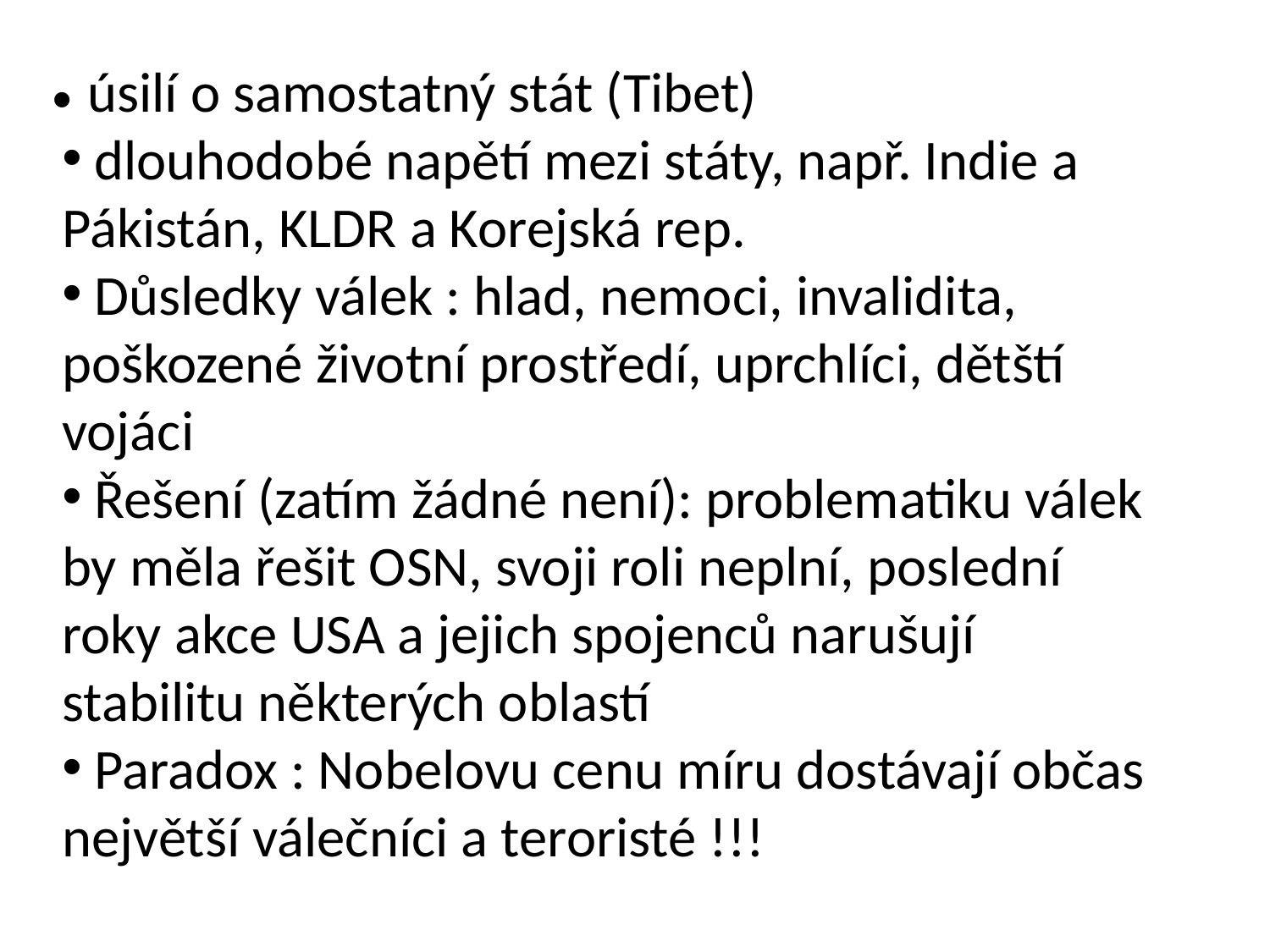

úsilí o samostatný stát (Tibet)
 dlouhodobé napětí mezi státy, např. Indie a Pákistán, KLDR a Korejská rep.
 Důsledky válek : hlad, nemoci, invalidita, poškozené životní prostředí, uprchlíci, dětští vojáci
 Řešení (zatím žádné není): problematiku válek by měla řešit OSN, svoji roli neplní, poslední roky akce USA a jejich spojenců narušují stabilitu některých oblastí
 Paradox : Nobelovu cenu míru dostávají občas největší válečníci a teroristé !!!